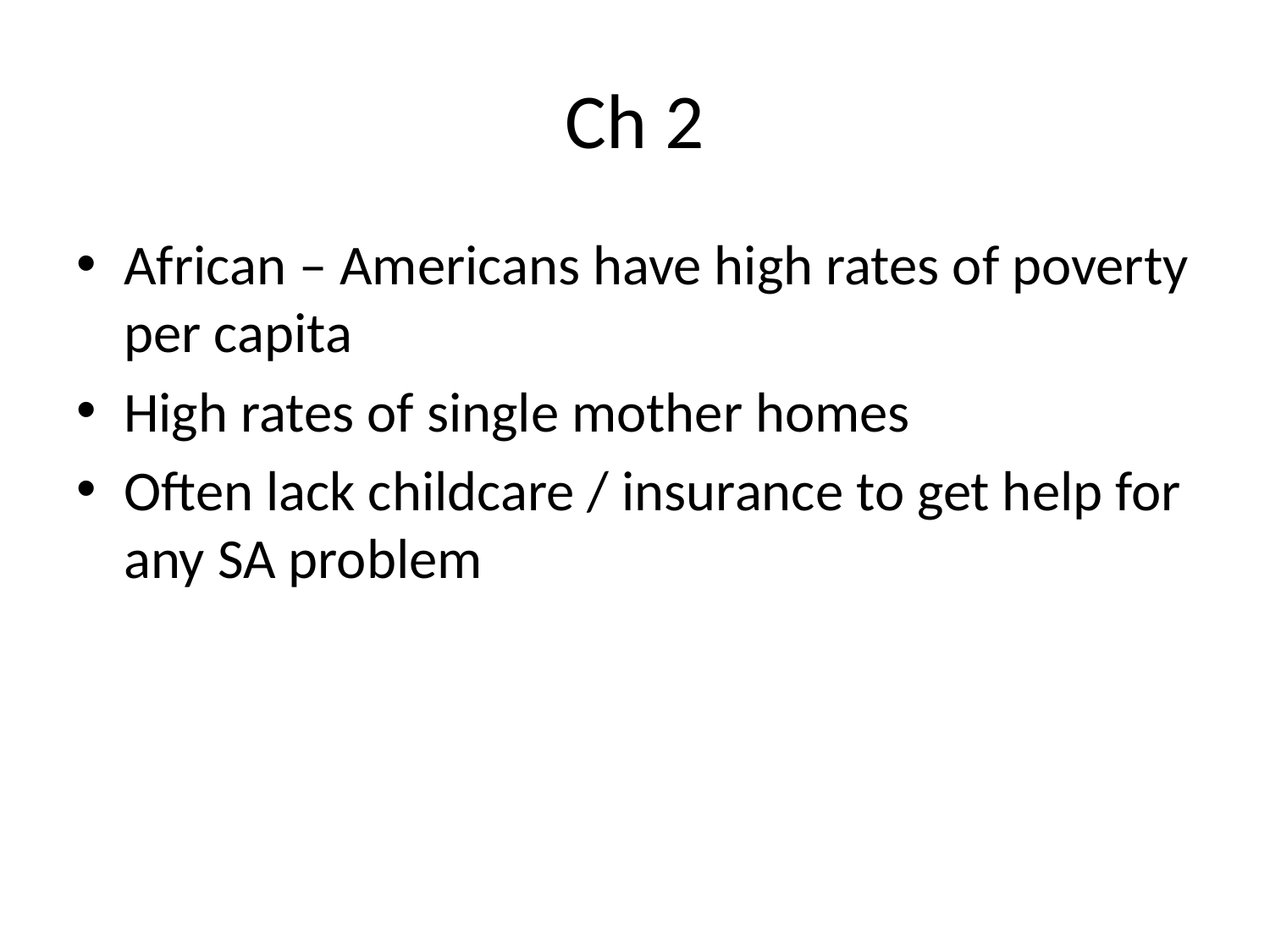

# Ch 2
African – Americans have high rates of poverty per capita
High rates of single mother homes
Often lack childcare / insurance to get help for any SA problem